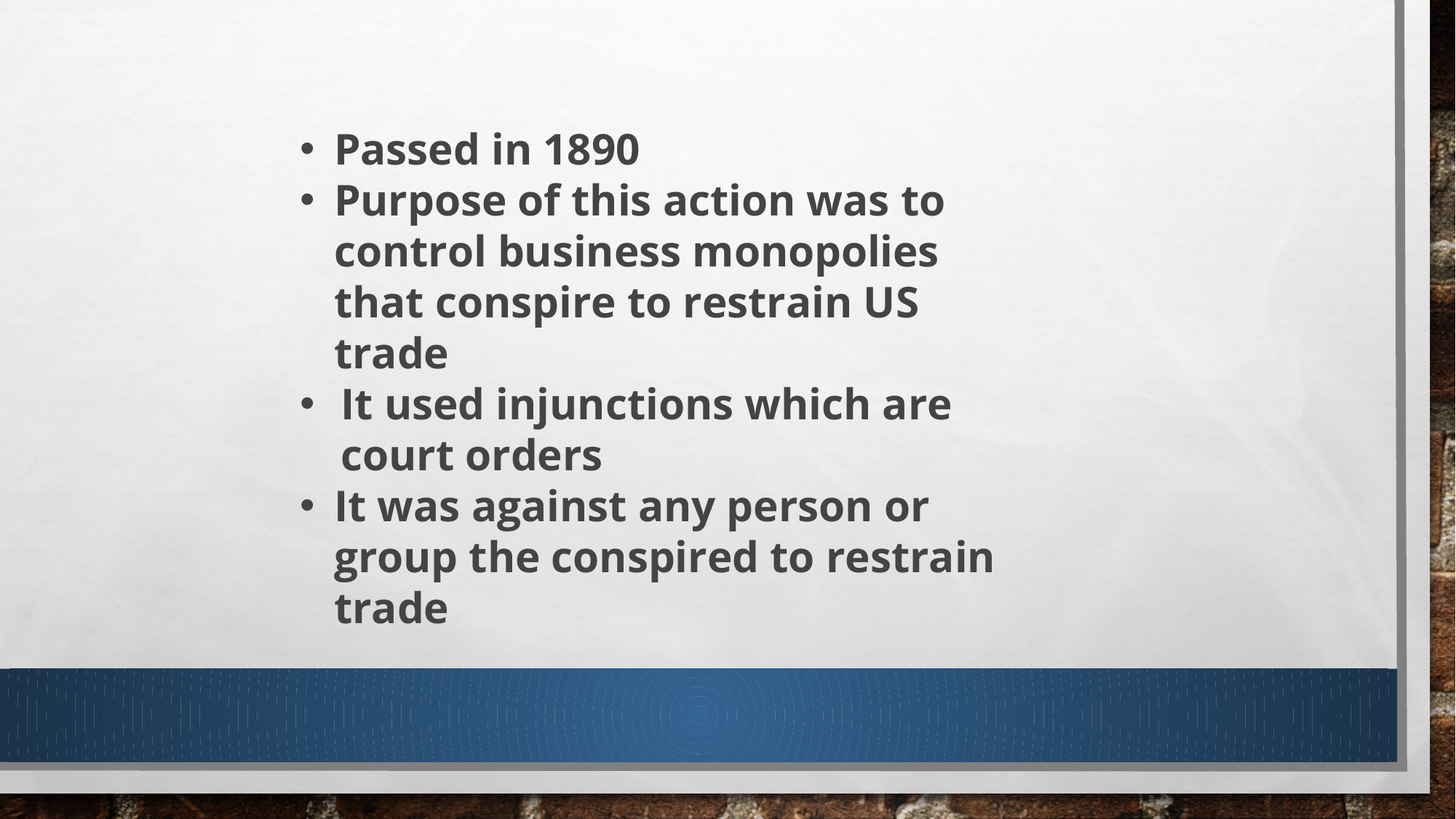

Passed in 1890
Purpose of this action was to control business monopolies that conspire to restrain US trade
It used injunctions which are court orders
It was against any person or group the conspired to restrain trade